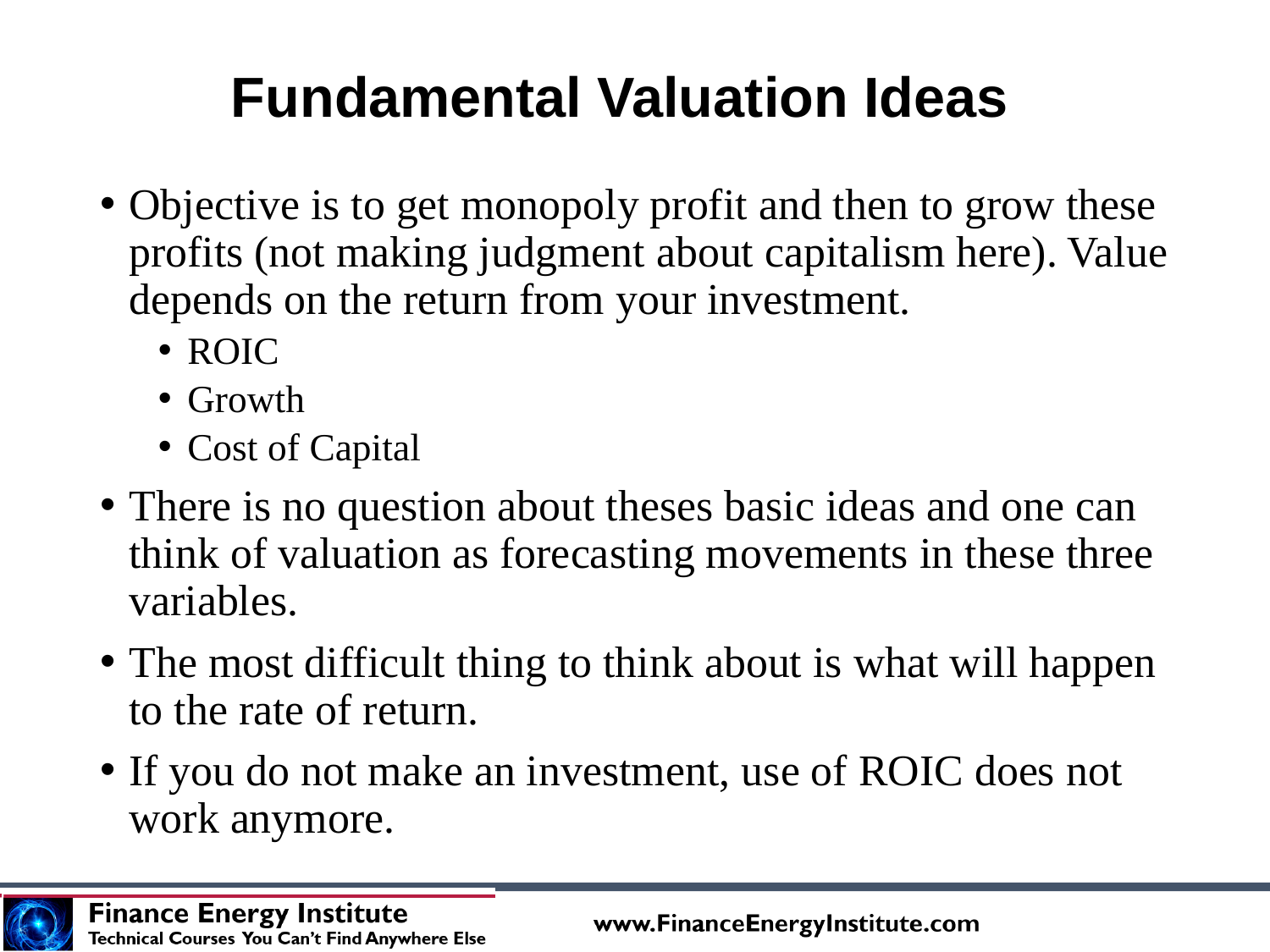

# Fundamental Valuation Ideas
Objective is to get monopoly profit and then to grow these profits (not making judgment about capitalism here). Value depends on the return from your investment.
ROIC
Growth
Cost of Capital
There is no question about theses basic ideas and one can think of valuation as forecasting movements in these three variables.
The most difficult thing to think about is what will happen to the rate of return.
If you do not make an investment, use of ROIC does not work anymore.